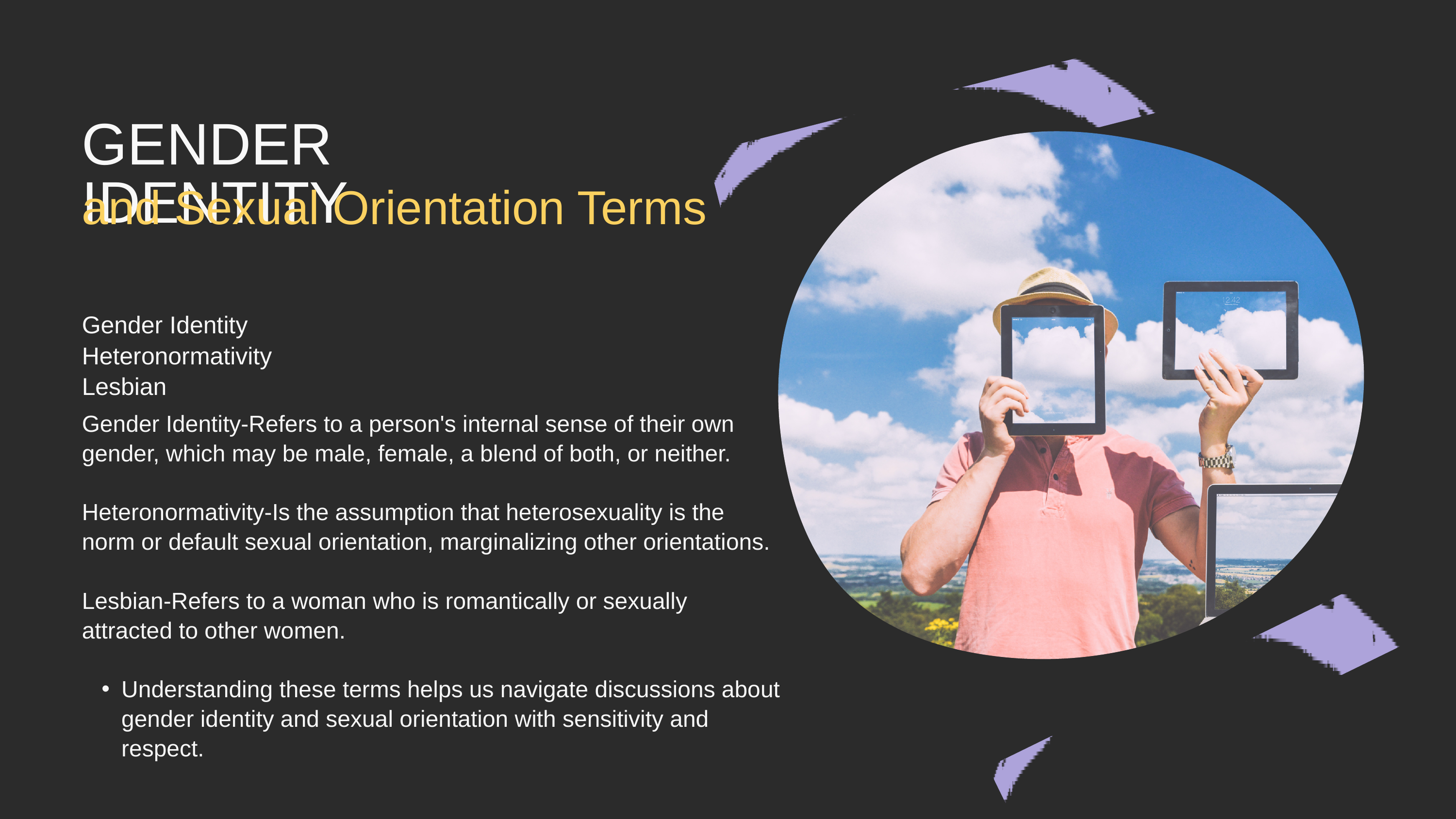

GENDER IDENTITY

and Sexual Orientation Terms
Gender Identity
Heteronormativity
Lesbian

Gender Identity-Refers to a person's internal sense of their own gender, which may be male, female, a blend of both, or neither.

Heteronormativity-Is the assumption that heterosexuality is the norm or default sexual orientation, marginalizing other orientations.

Lesbian-Refers to a woman who is romantically or sexually attracted to other women.

Understanding these terms helps us navigate discussions about gender identity and sexual orientation with sensitivity and respect.